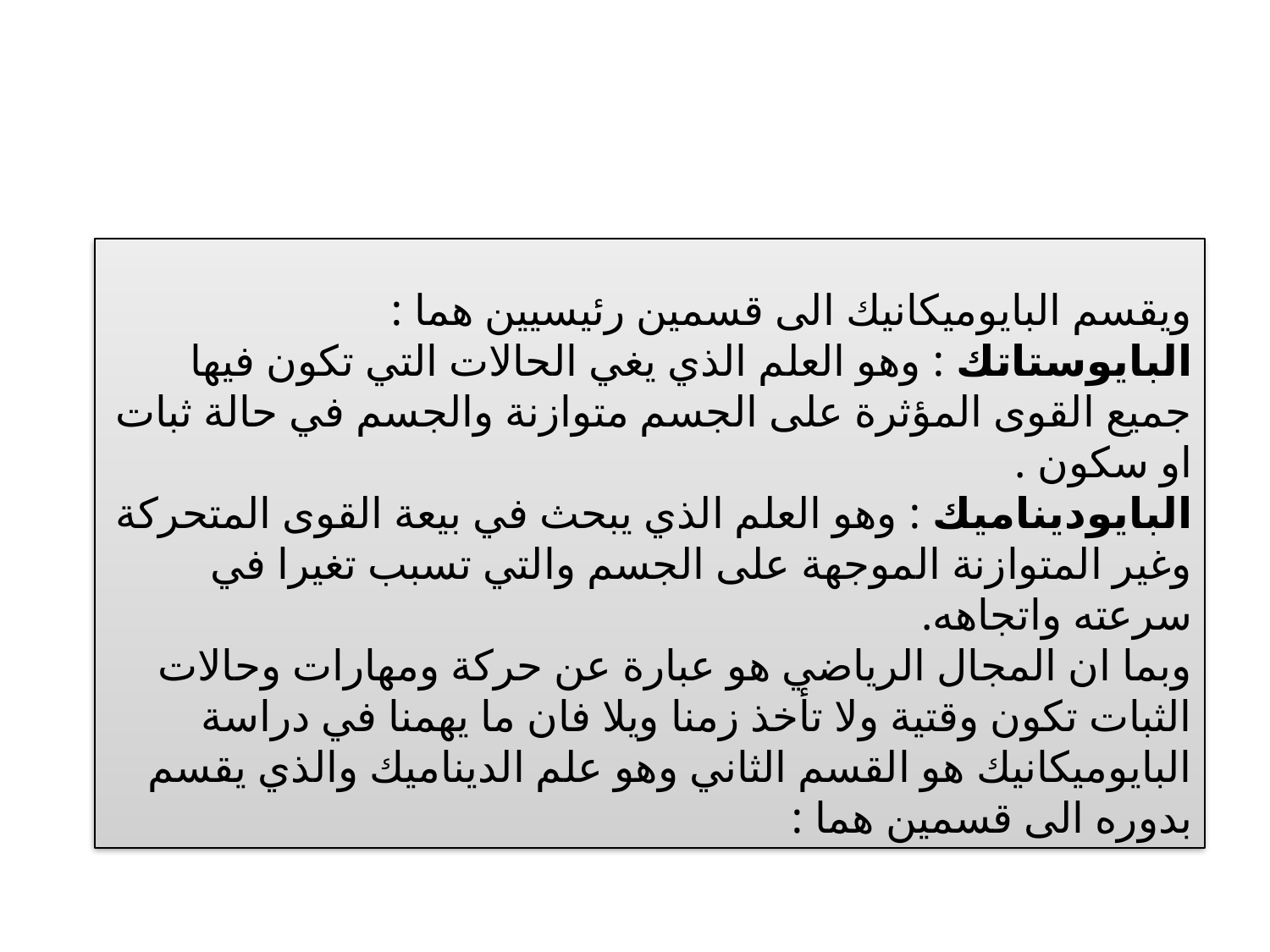

ويقسم البايوميكانيك الى قسمين رئيسيين هما :
البايوستاتك : وهو العلم الذي يغي الحالات التي تكون فيها جميع القوى المؤثرة على الجسم متوازنة والجسم في حالة ثبات او سكون .
البايوديناميك : وهو العلم الذي يبحث في بيعة القوى المتحركة وغير المتوازنة الموجهة على الجسم والتي تسبب تغيرا في سرعته واتجاهه.
وبما ان المجال الرياضي هو عبارة عن حركة ومهارات وحالات الثبات تكون وقتية ولا تأخذ زمنا ويلا فان ما يهمنا في دراسة البايوميكانيك هو القسم الثاني وهو علم الديناميك والذي يقسم بدوره الى قسمين هما :